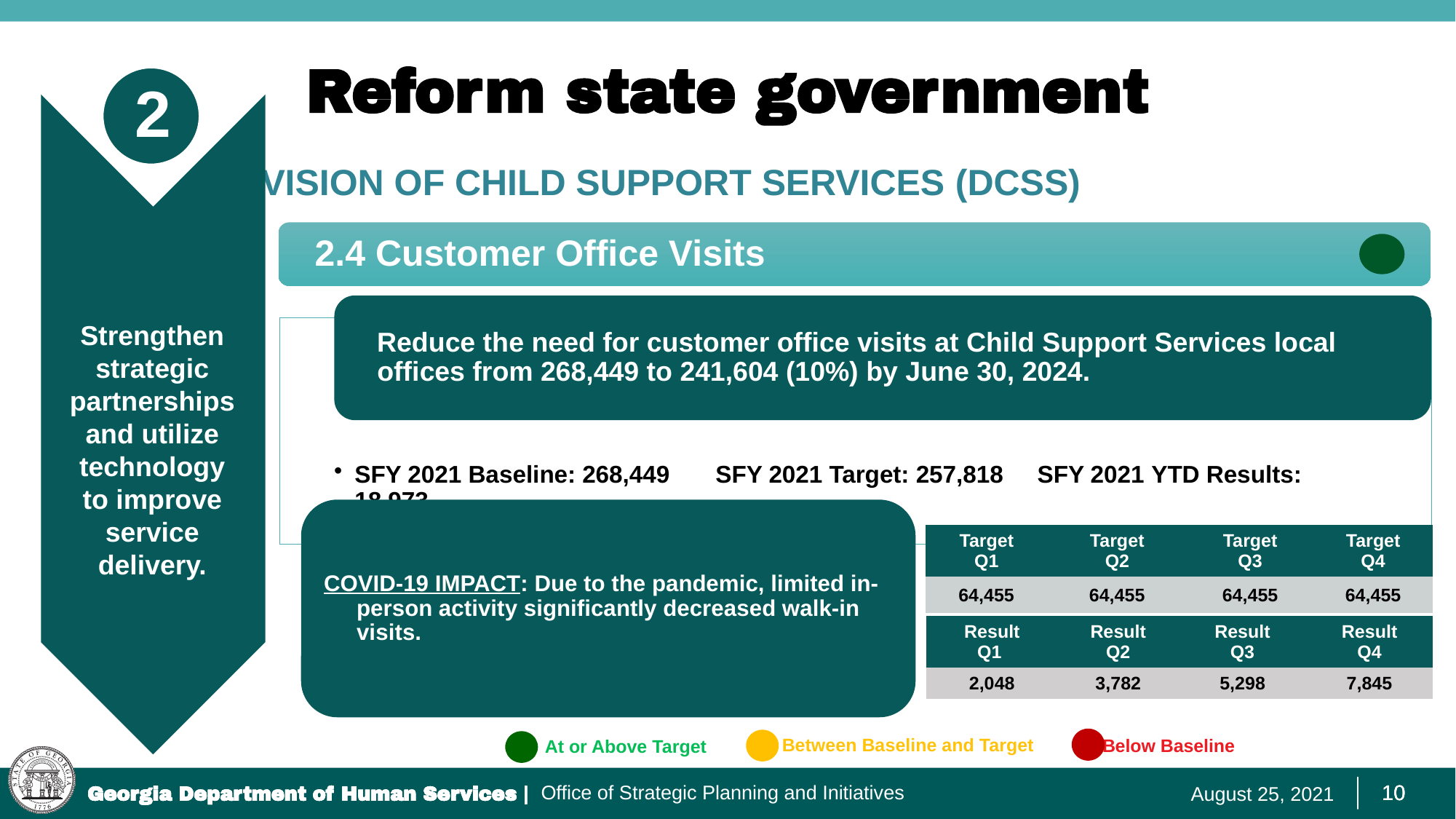

# Reform state government

2
Strengthen strategic partnerships and utilize technology to improve service delivery.

Division of Child Support Services (DCSS)

2.4 Customer Office Visits

SFY 2021 Baseline: 268,449	     SFY 2021 Target: 257,818     SFY 2021 YTD Results: 18,973
Reduce the need for customer office visits at Child Support Services local offices from 268,449 to 241,604 (10%) by June 30, 2024.

COVID-19 IMPACT: Due to the pandemic, limited in-person activity significantly decreased walk-in visits.
| Target Q1 | Target Q2 | Target Q3 | Target Q4 |
| --- | --- | --- | --- |
| 64,455 | 64,455 | 64,455 | 64,455 |
| Result Q1 | Result Q2 | Result Q3 | ​Result Q4 |
| --- | --- | --- | --- |
| 2,048 | 3,782 | 5,298 | 7,845 |
Between Baseline and Target
At or Above Target

Below Baseline
August 25, 2021
Office of Strategic Planning and Initiatives